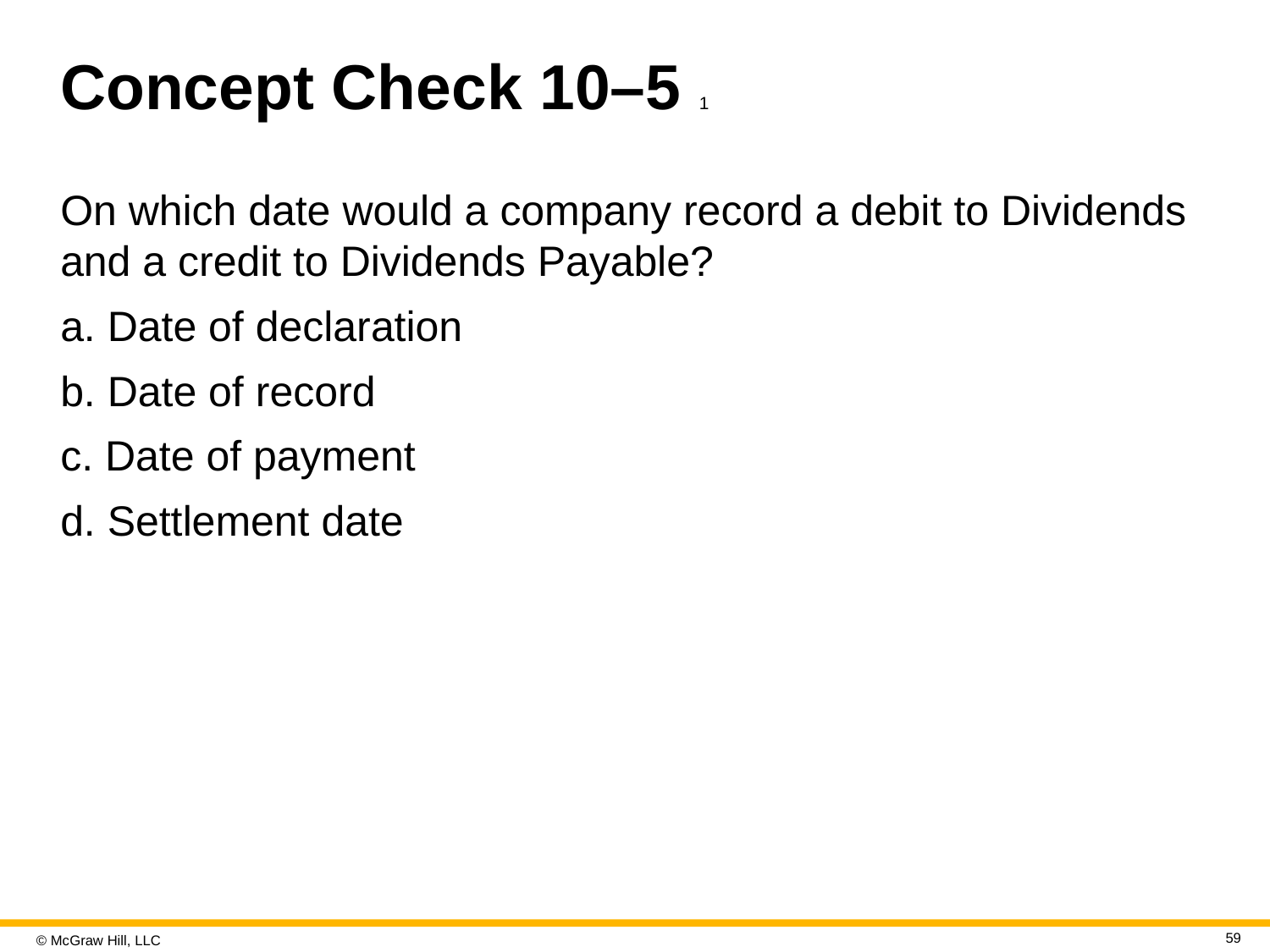

# Concept Check 10–5 1
On which date would a company record a debit to Dividends and a credit to Dividends Payable?
a. Date of declaration
b. Date of record
c. Date of payment
d. Settlement date
59